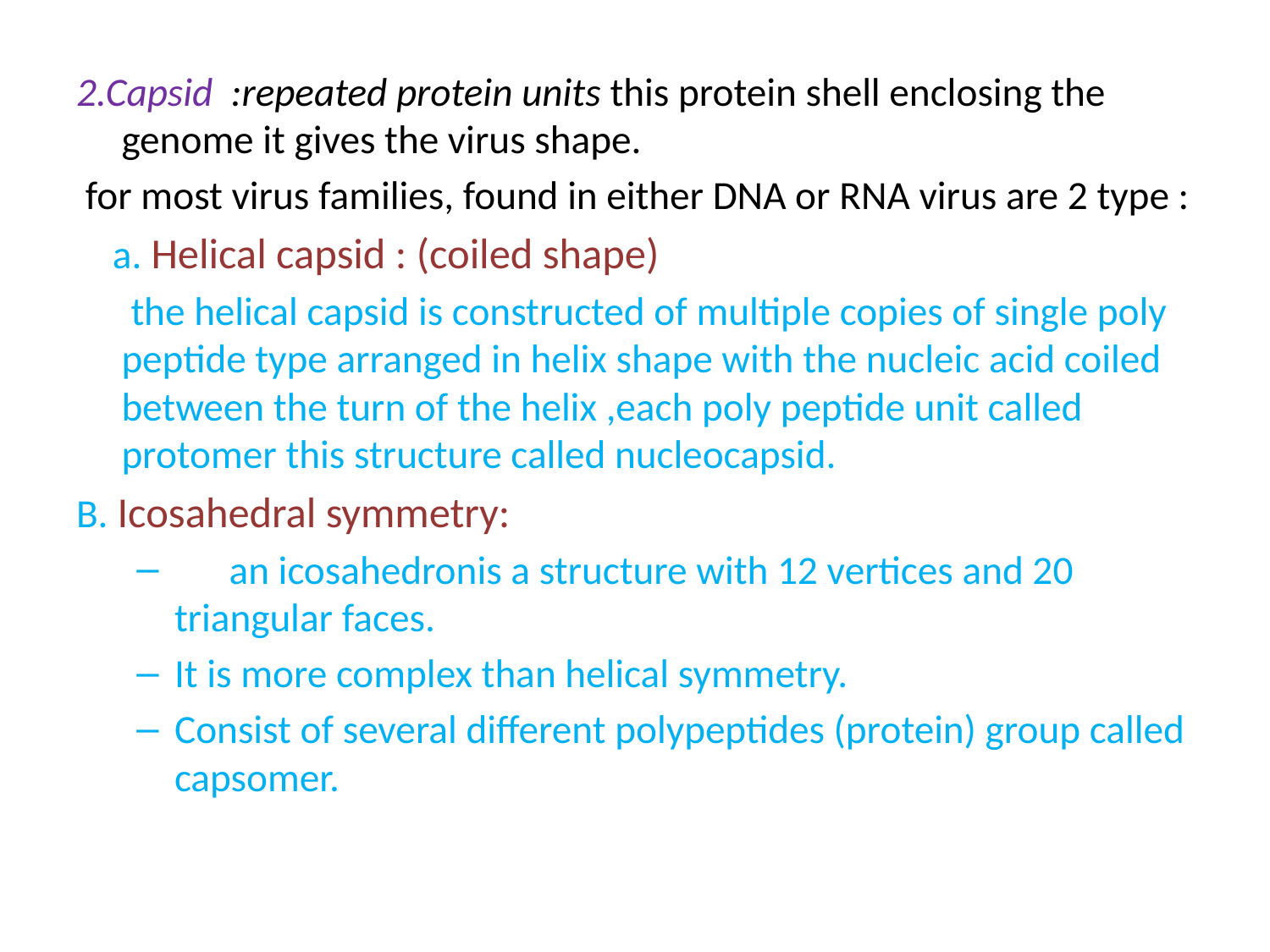

2.Capsid  :repeated protein units this protein shell enclosing the genome it gives the virus shape.
 for most virus families, found in either DNA or RNA virus are 2 type :
    a. Helical capsid : (coiled shape)
      the helical capsid is constructed of multiple copies of single poly peptide type arranged in helix shape with the nucleic acid coiled between the turn of the helix ,each poly peptide unit called protomer this structure called nucleocapsid.
B. Icosahedral symmetry:
      an icosahedronis a structure with 12 vertices and 20 triangular faces.
It is more complex than helical symmetry.
Consist of several different polypeptides (protein) group called capsomer.